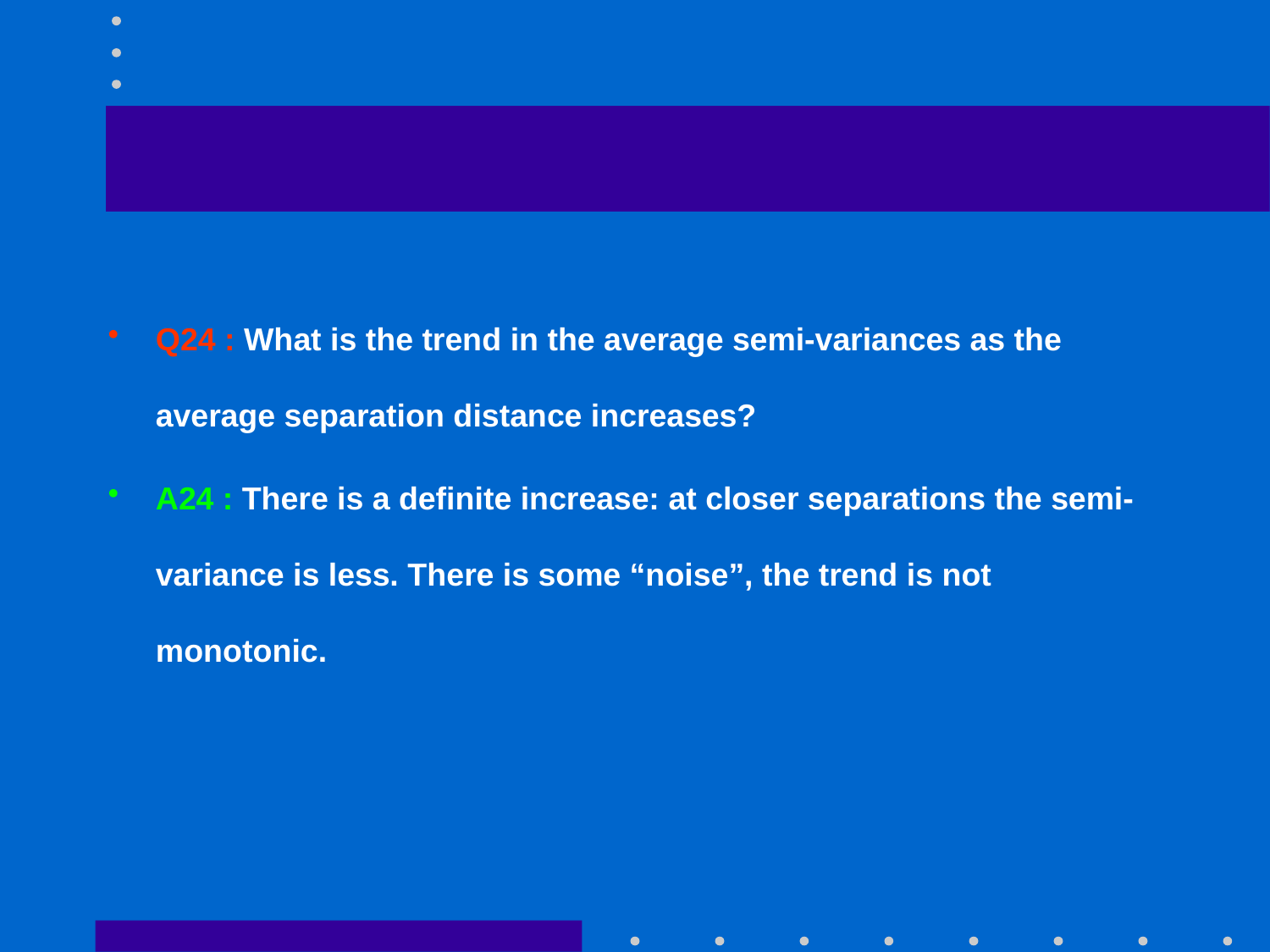

#
Q24 : What is the trend in the average semi-variances as the average separation distance increases?
A24 : There is a definite increase: at closer separations the semi-variance is less. There is some “noise”, the trend is not monotonic.